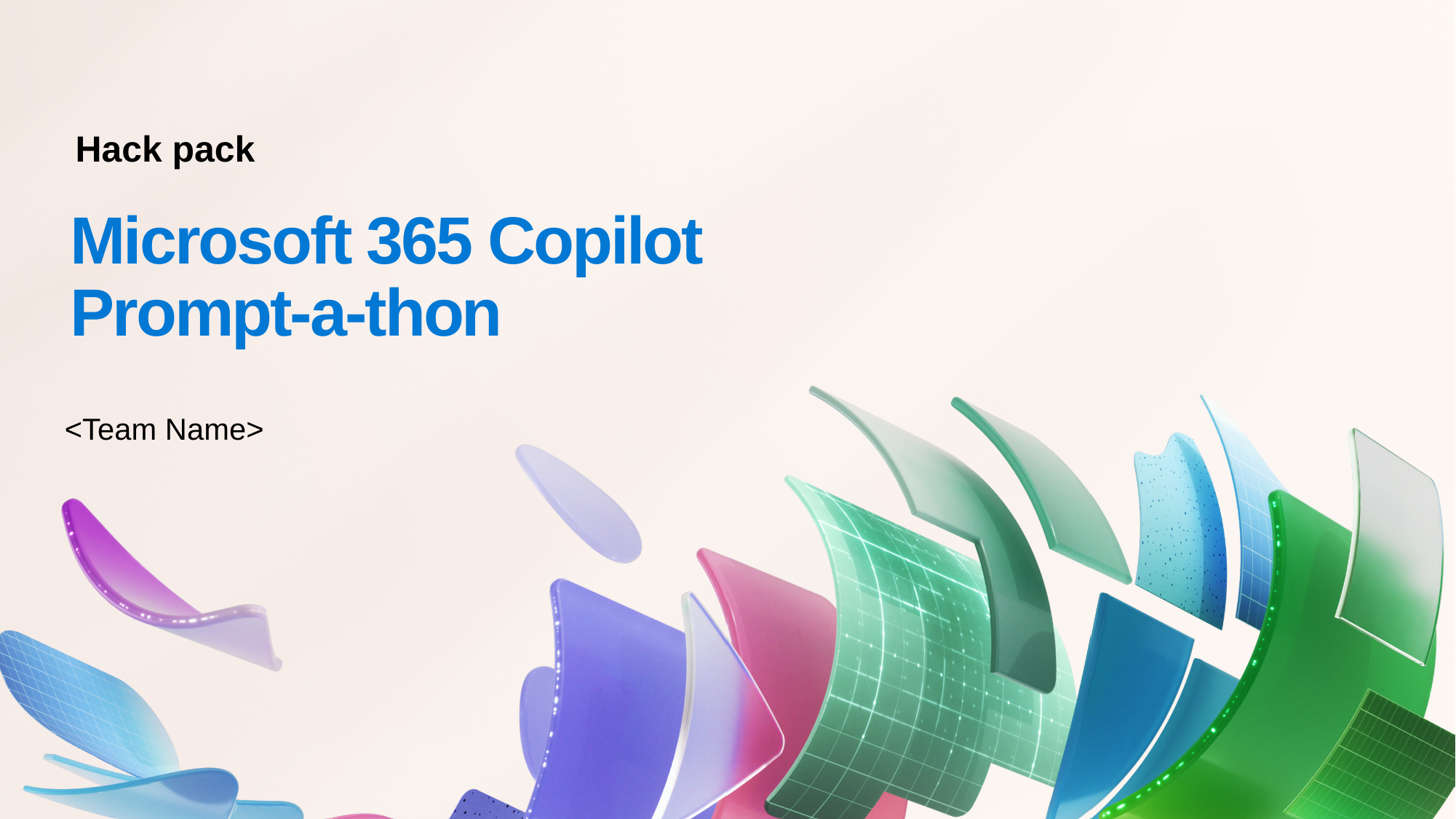

Hack pack
# Microsoft 365 Copilot Prompt-a-thon
<Team Name>